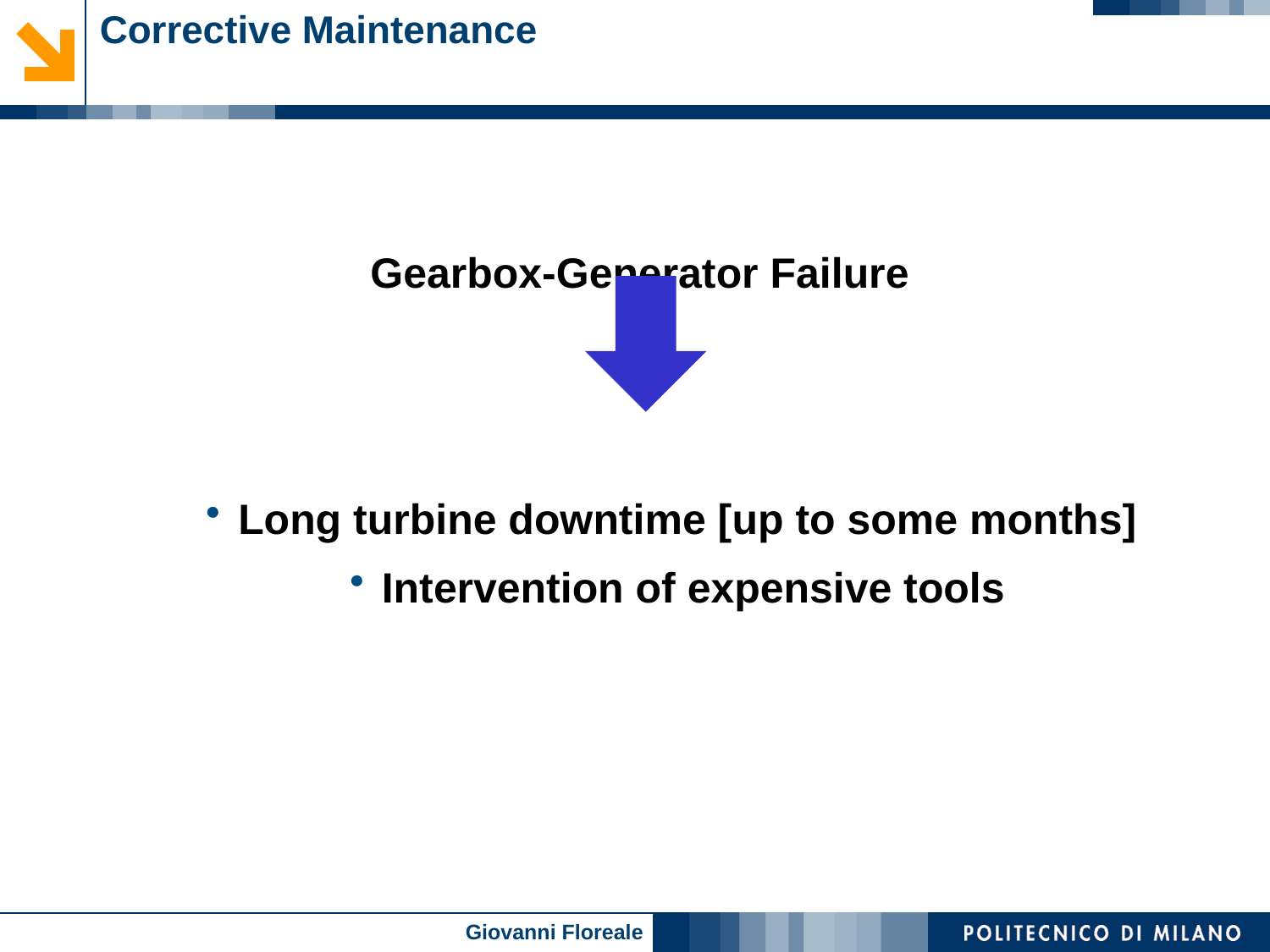

# Corrective Maintenance
Gearbox-Generator Failure

Long turbine downtime [up to some months]
Intervention of expensive tools